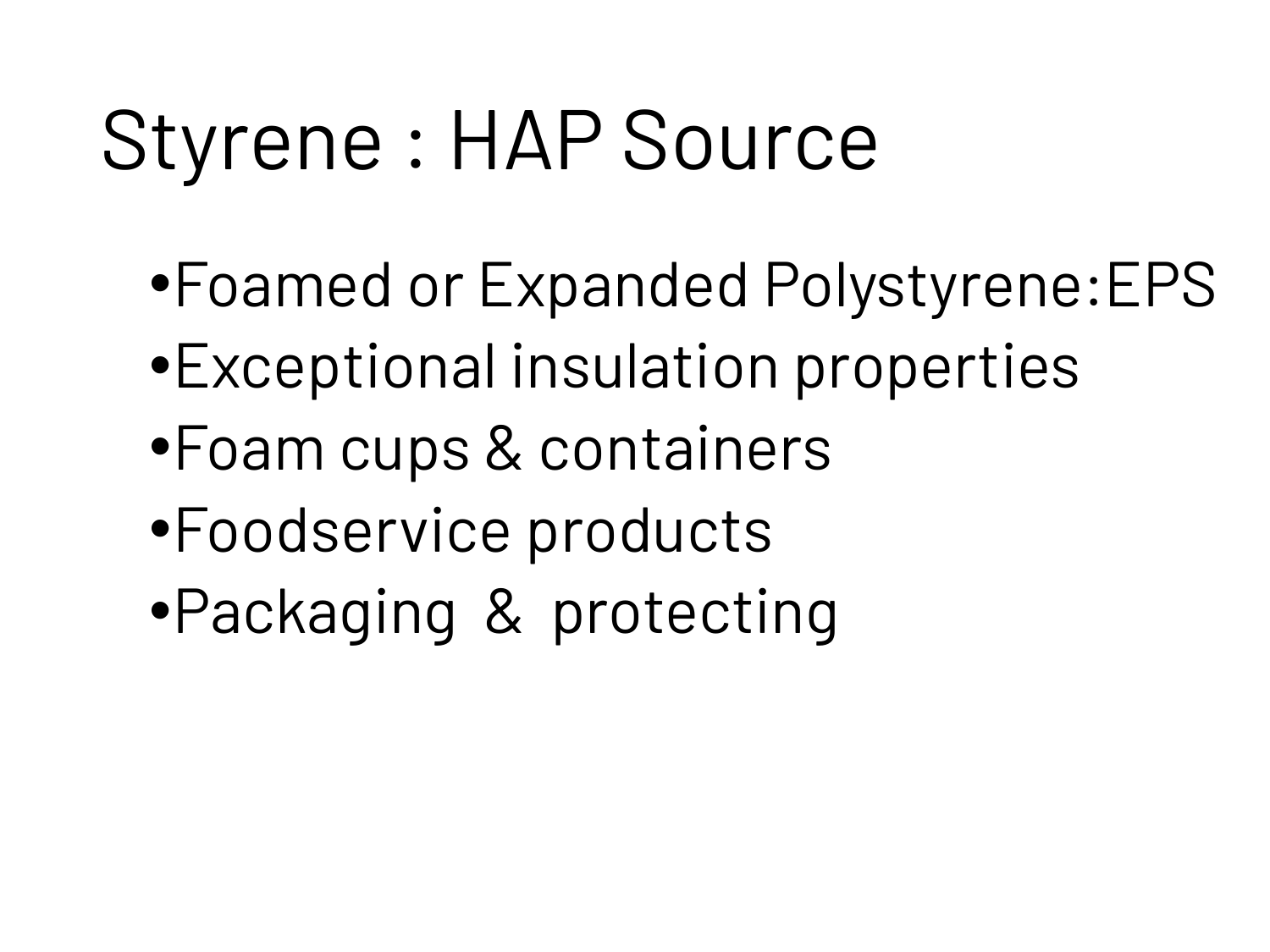

# Styrene : HAP Source
Foamed or Expanded Polystyrene:EPS
Exceptional insulation properties
Foam cups & containers
Foodservice products
Packaging  &  protecting